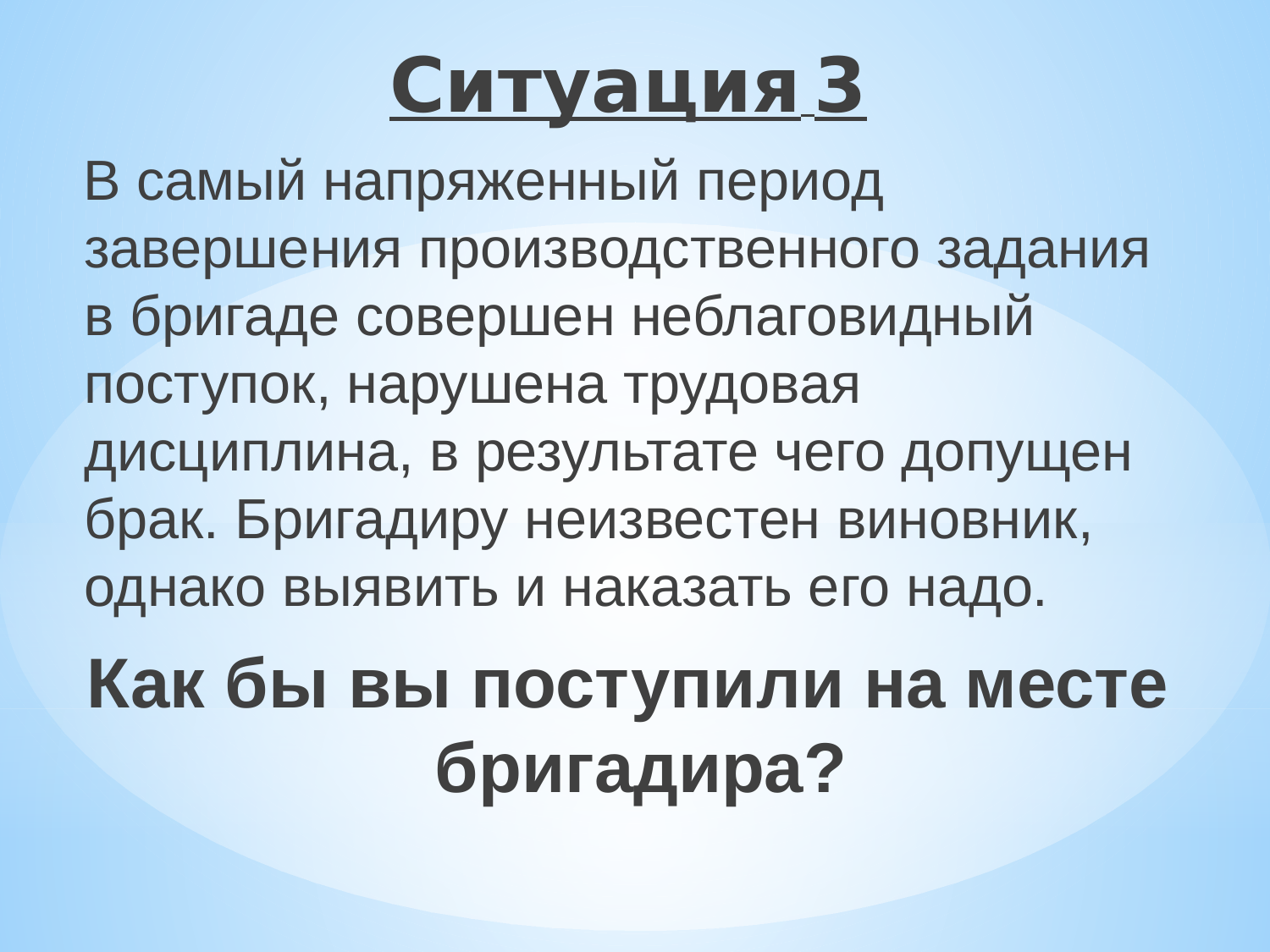

Ситуация 3
  В самый напряженный период завершения производственного задания в бригаде совершен неблаговидный поступок, нарушена трудовая дисциплина, в результате чего допущен брак. Бригадиру неизвестен виновник, однако выявить и наказать его надо.
Как бы вы поступили на месте бригадира?